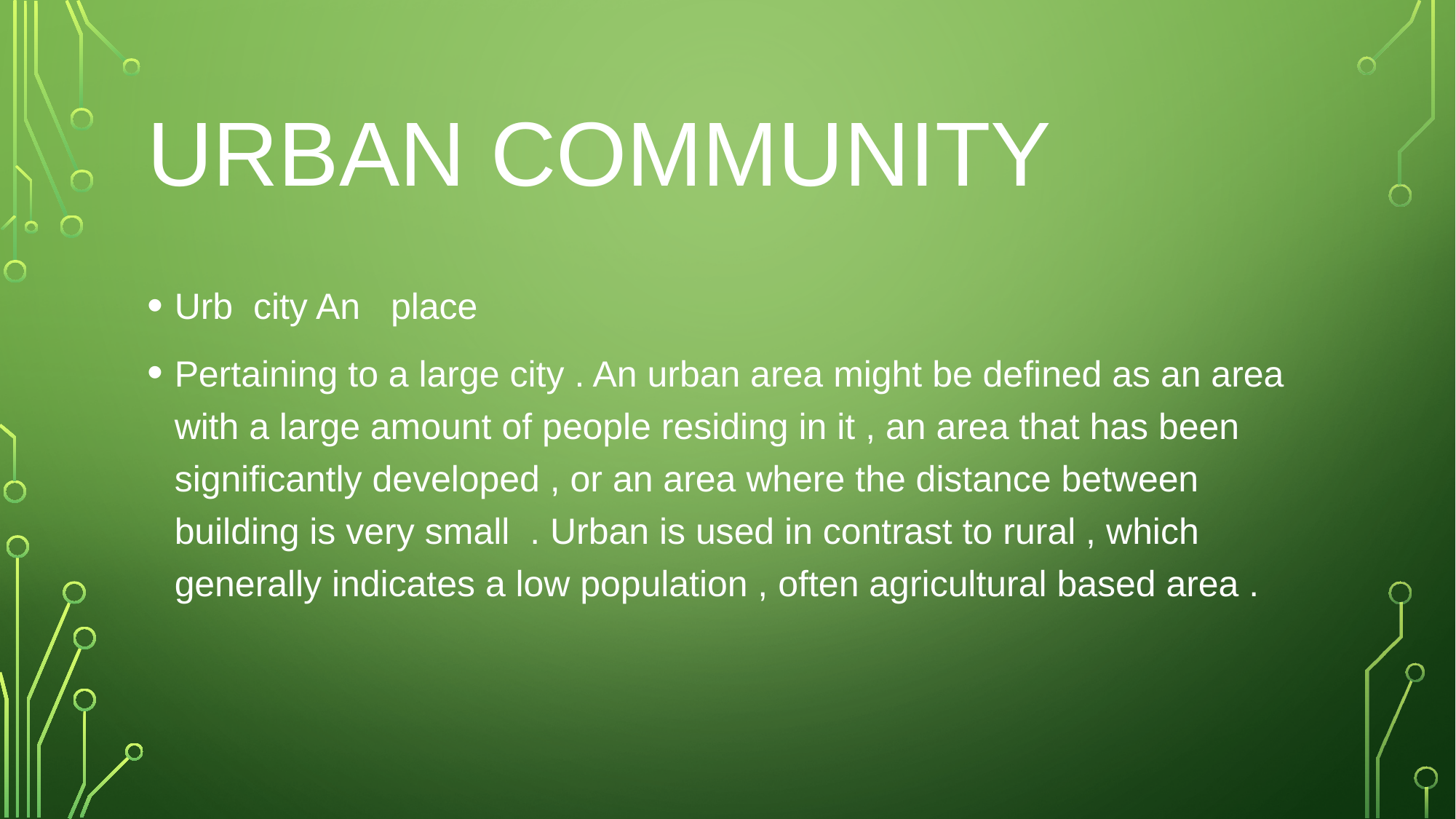

# Urban community
Urb  city An   place
Pertaining to a large city . An urban area might be defined as an area with a large amount of people residing in it , an area that has been significantly developed , or an area where the distance between building is very small  . Urban is used in contrast to rural , which generally indicates a low population , often agricultural based area .